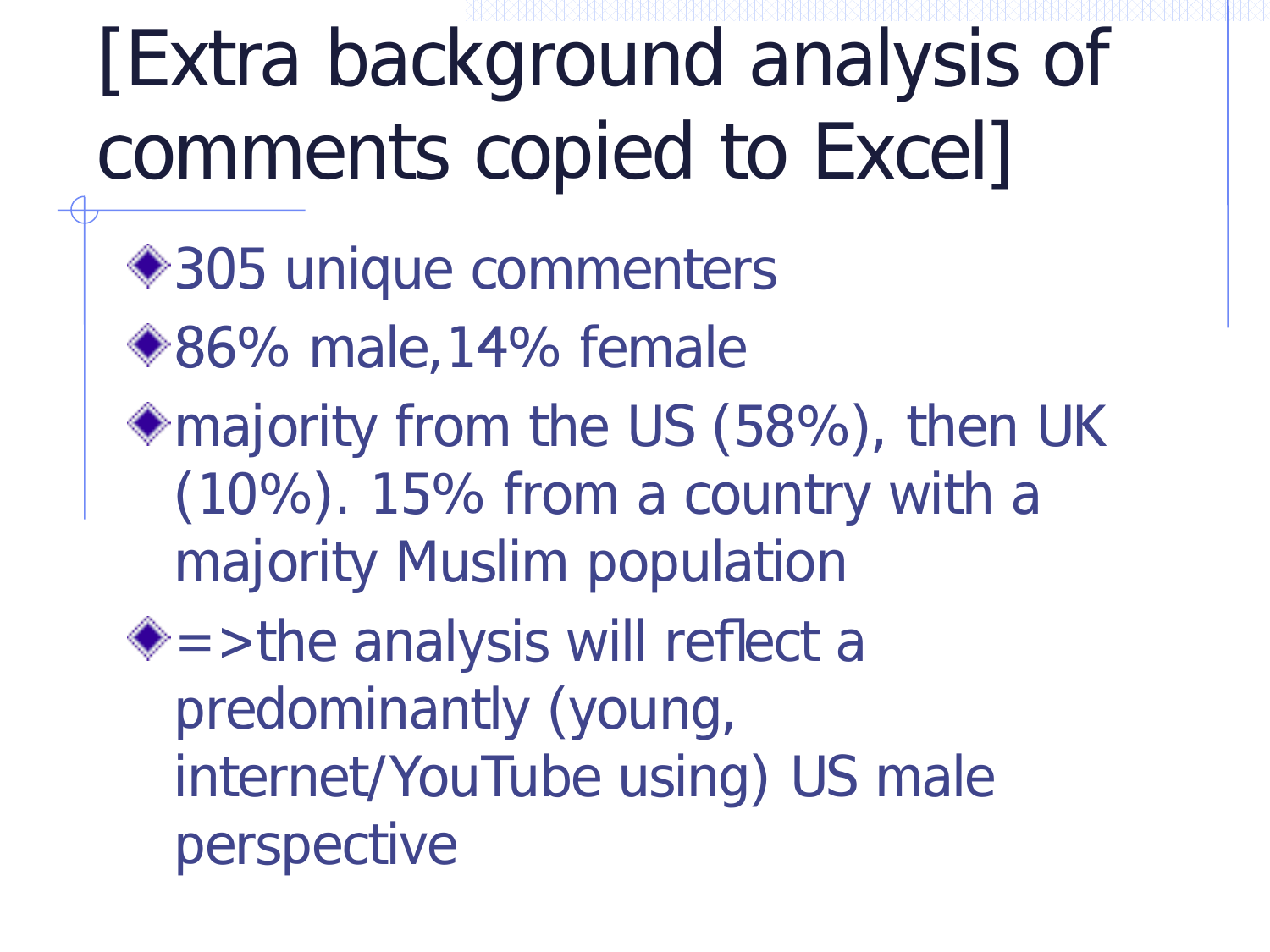

# [Extra background analysis of comments copied to Excel]
305 unique commenters
86% male,14% female
majority from the US (58%), then UK (10%). 15% from a country with a majority Muslim population
=>the analysis will reflect a predominantly (young, internet/YouTube using) US male perspective